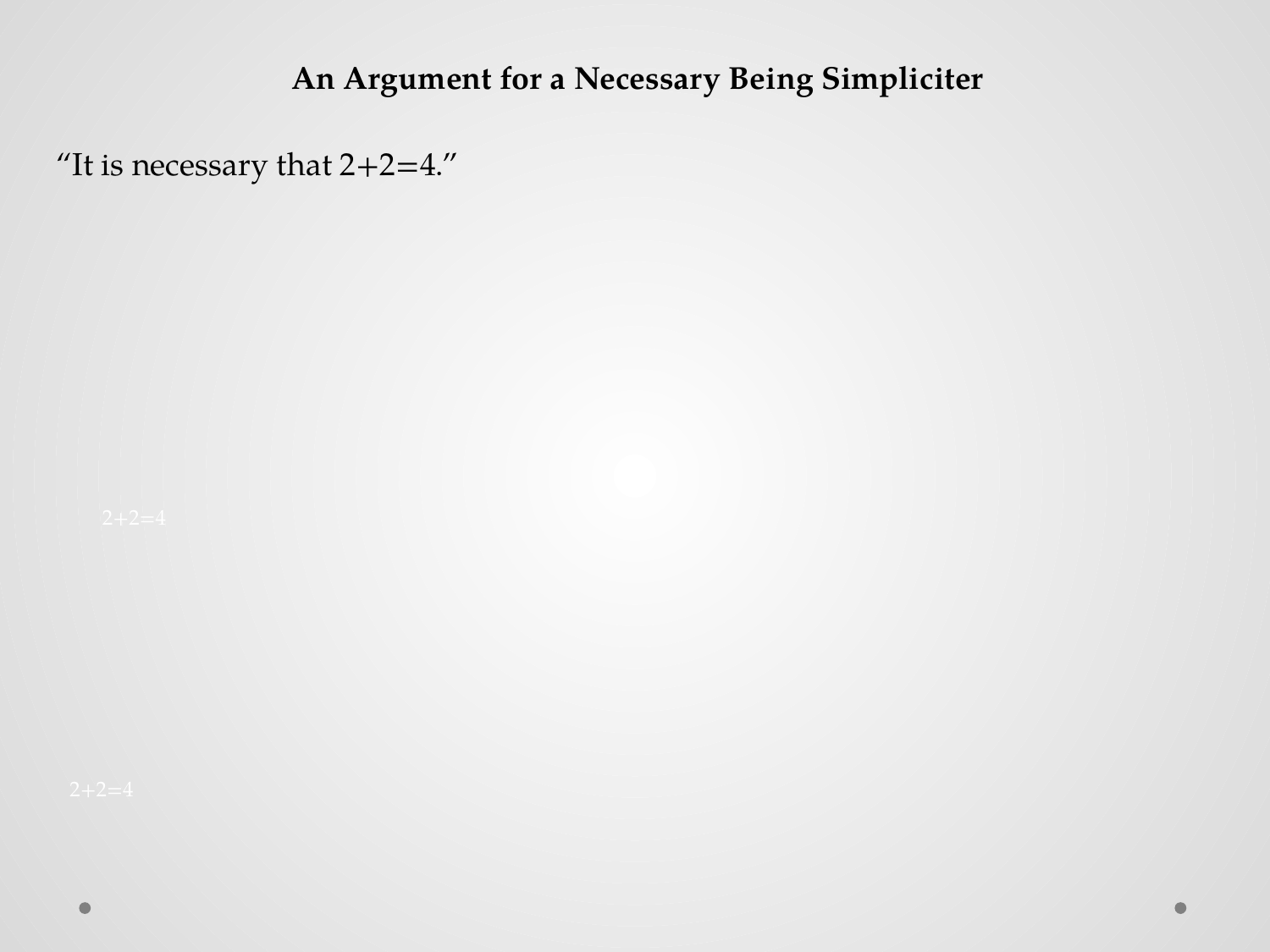

An Argument for a Necessary Being Simpliciter
“It is necessary that 2+2=4.”

2+2=4
2+2=4